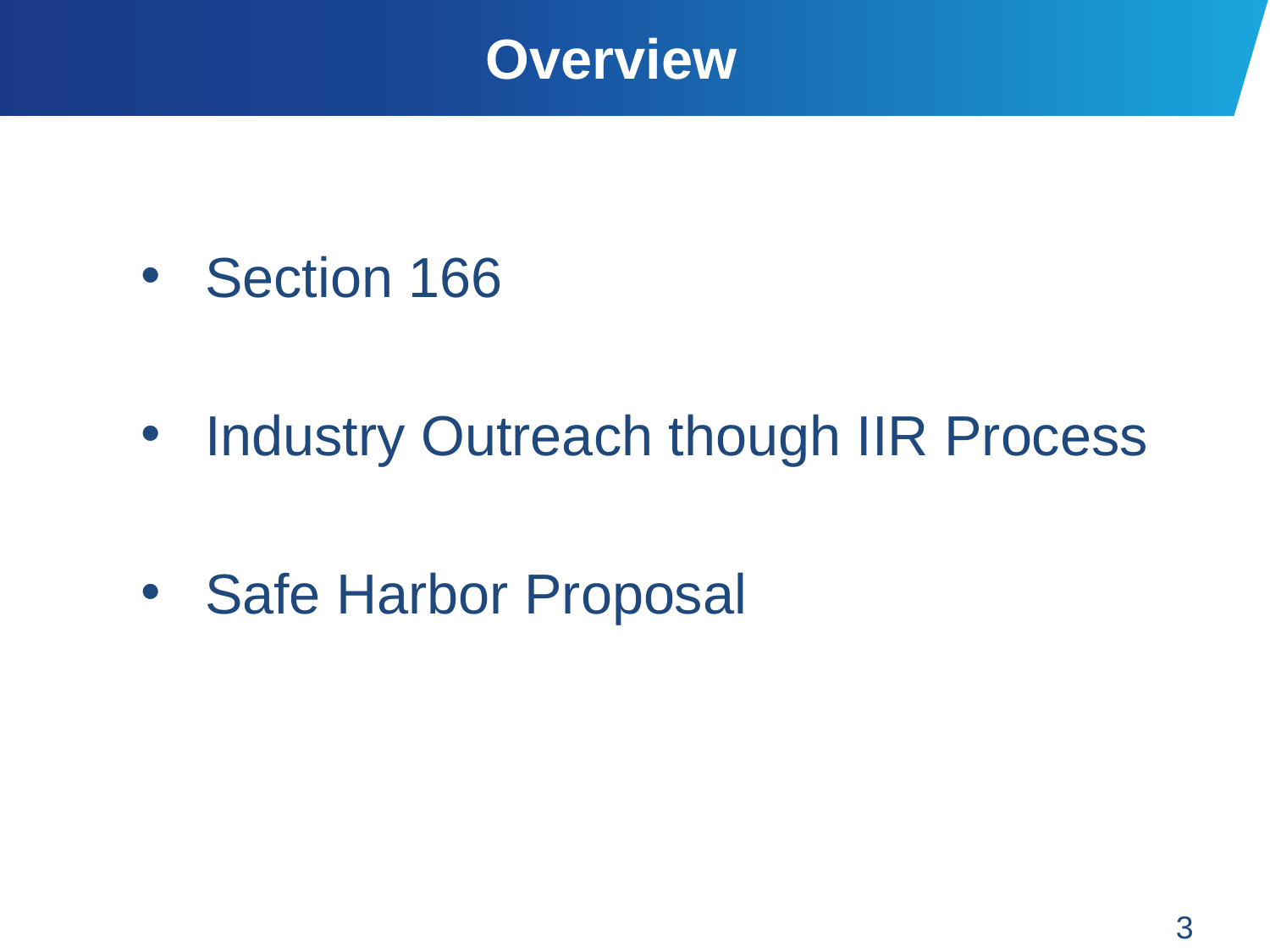

Overview
Section 166

Industry Outreach though IIR Process

Safe Harbor Proposal
3